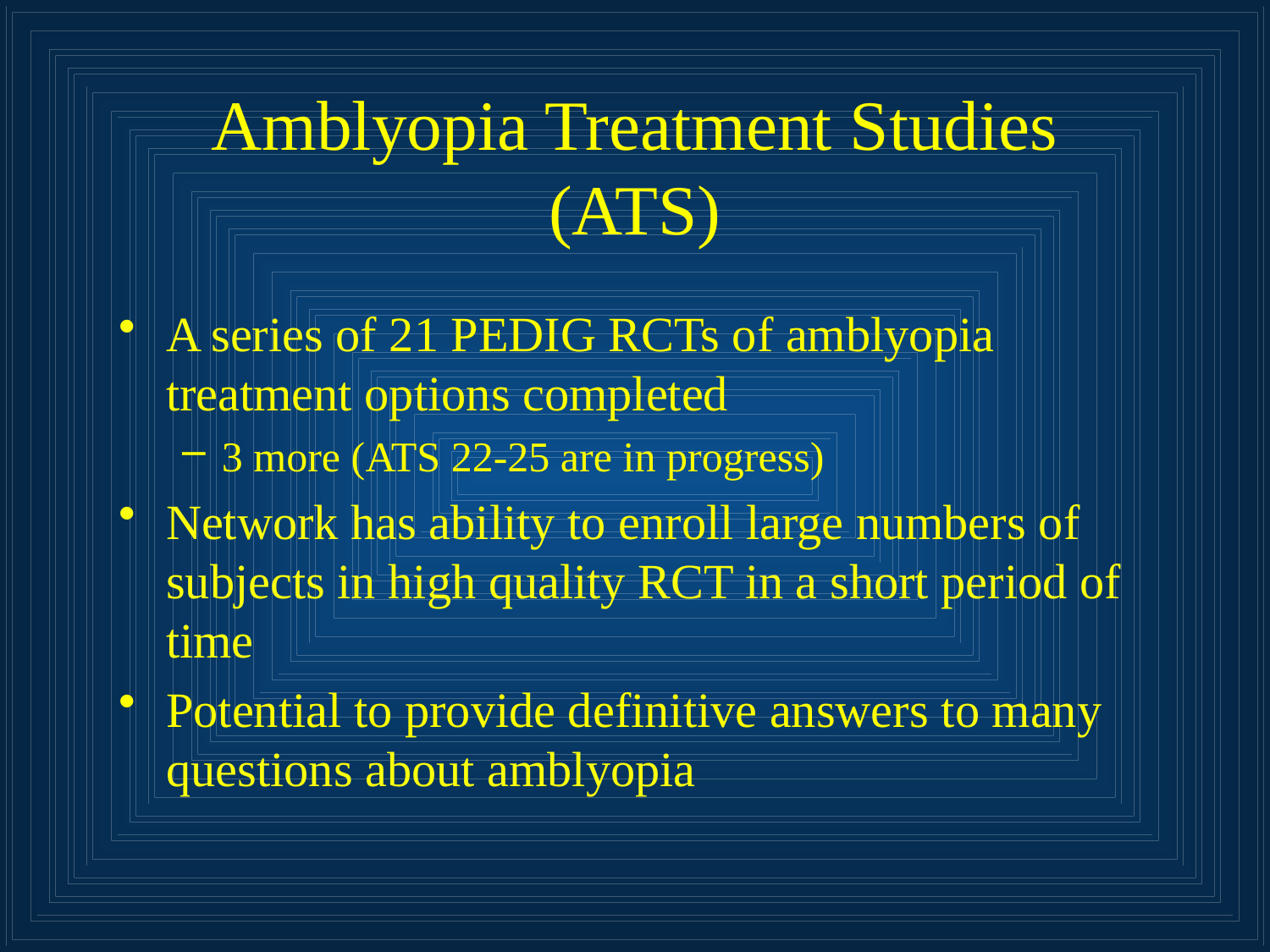

# Amblyopia Treatment Studies (ATS)
A series of 21 PEDIG RCTs of amblyopia treatment options completed
3 more (ATS 22-25 are in progress)
Network has ability to enroll large numbers of subjects in high quality RCT in a short period of time
Potential to provide definitive answers to many questions about amblyopia